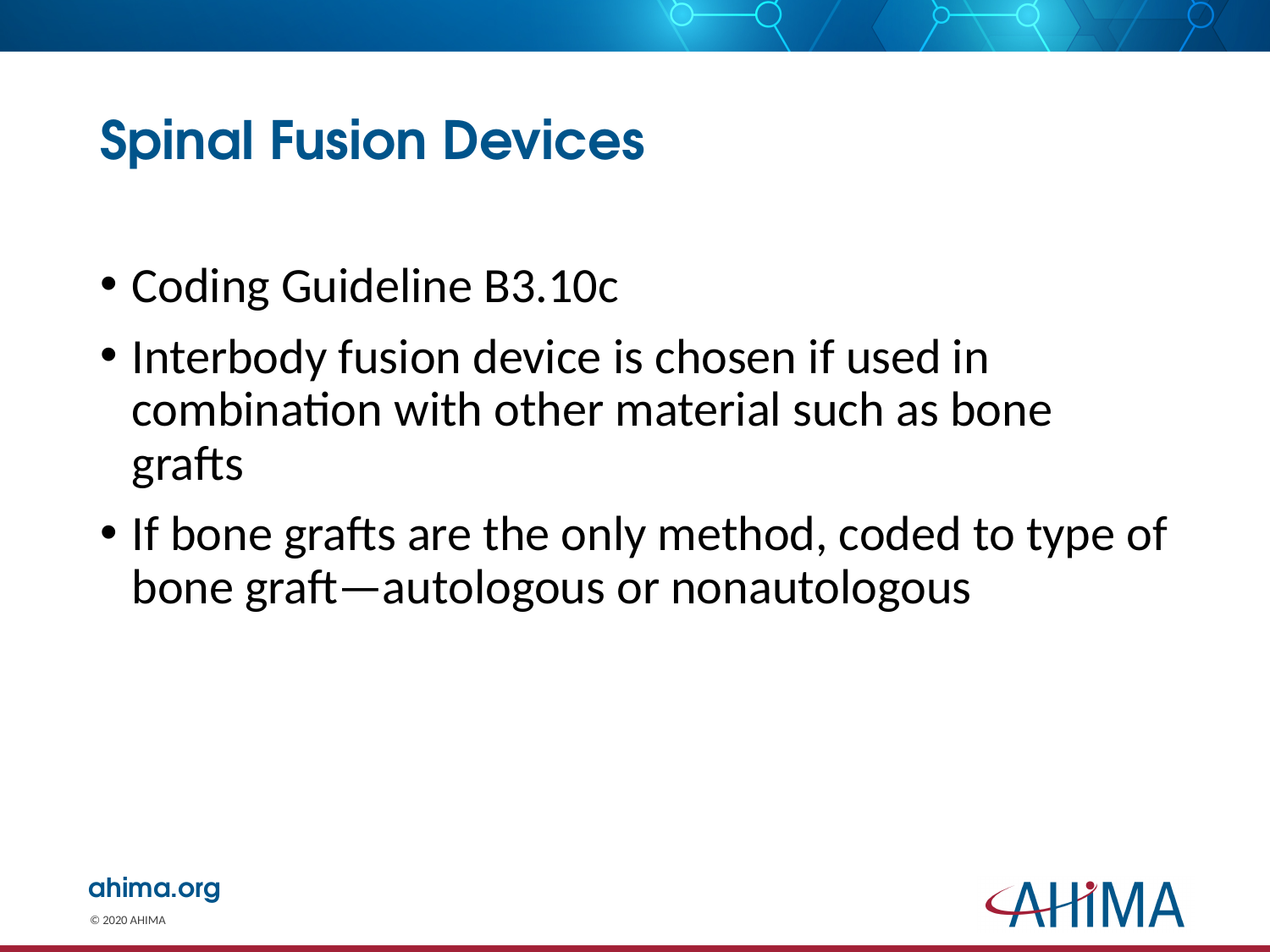

# Spinal Fusion Devices
Coding Guideline B3.10c
Interbody fusion device is chosen if used in combination with other material such as bone grafts
If bone grafts are the only method, coded to type of bone graft—autologous or nonautologous